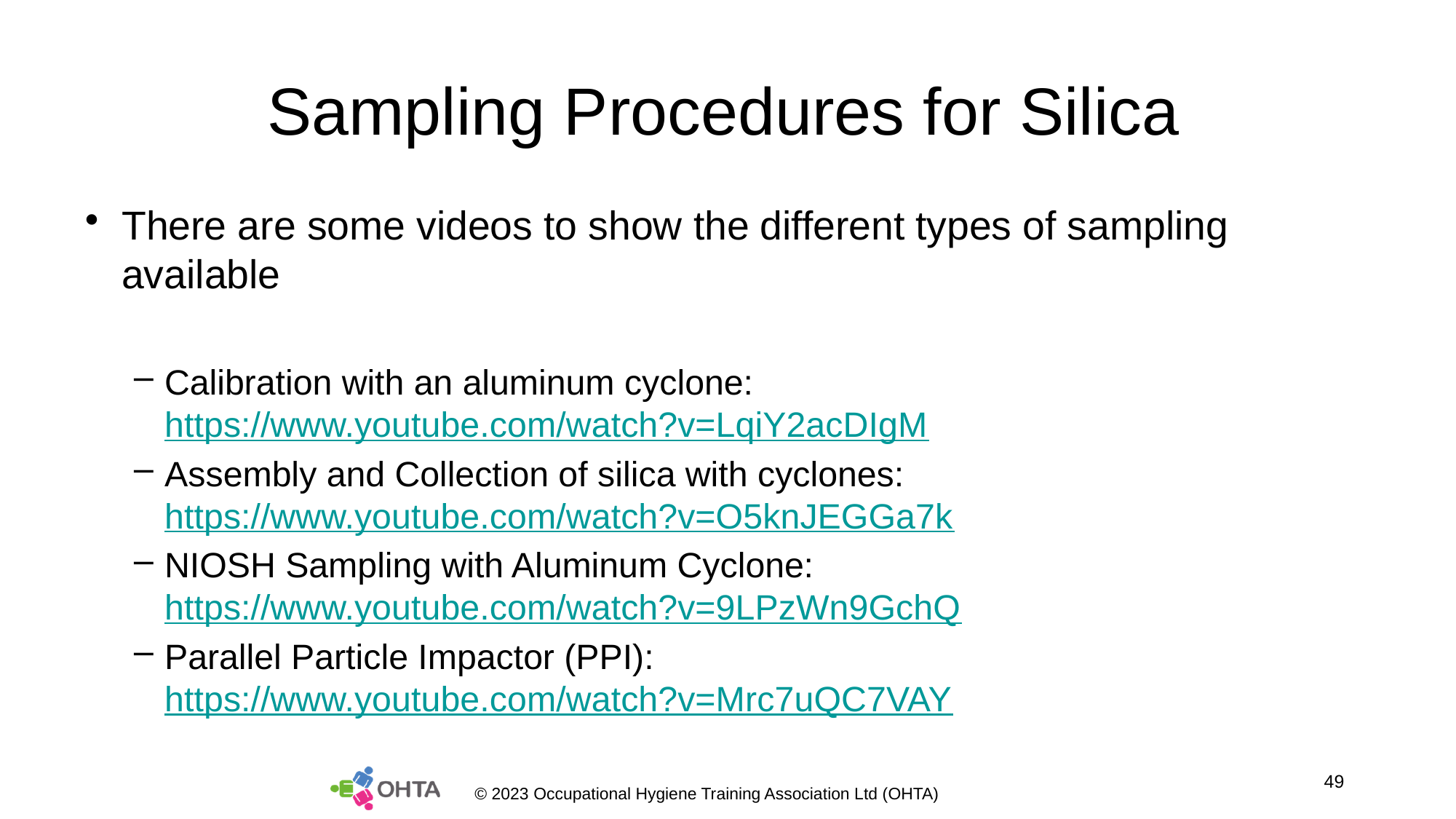

# Sampling Procedures for Silica
There are some videos to show the different types of sampling available

Calibration with an aluminum cyclone: https://www.youtube.com/watch?v=LqiY2acDIgM
Assembly and Collection of silica with cyclones: https://www.youtube.com/watch?v=O5knJEGGa7k
NIOSH Sampling with Aluminum Cyclone: https://www.youtube.com/watch?v=9LPzWn9GchQ
Parallel Particle Impactor (PPI): https://www.youtube.com/watch?v=Mrc7uQC7VAY

49